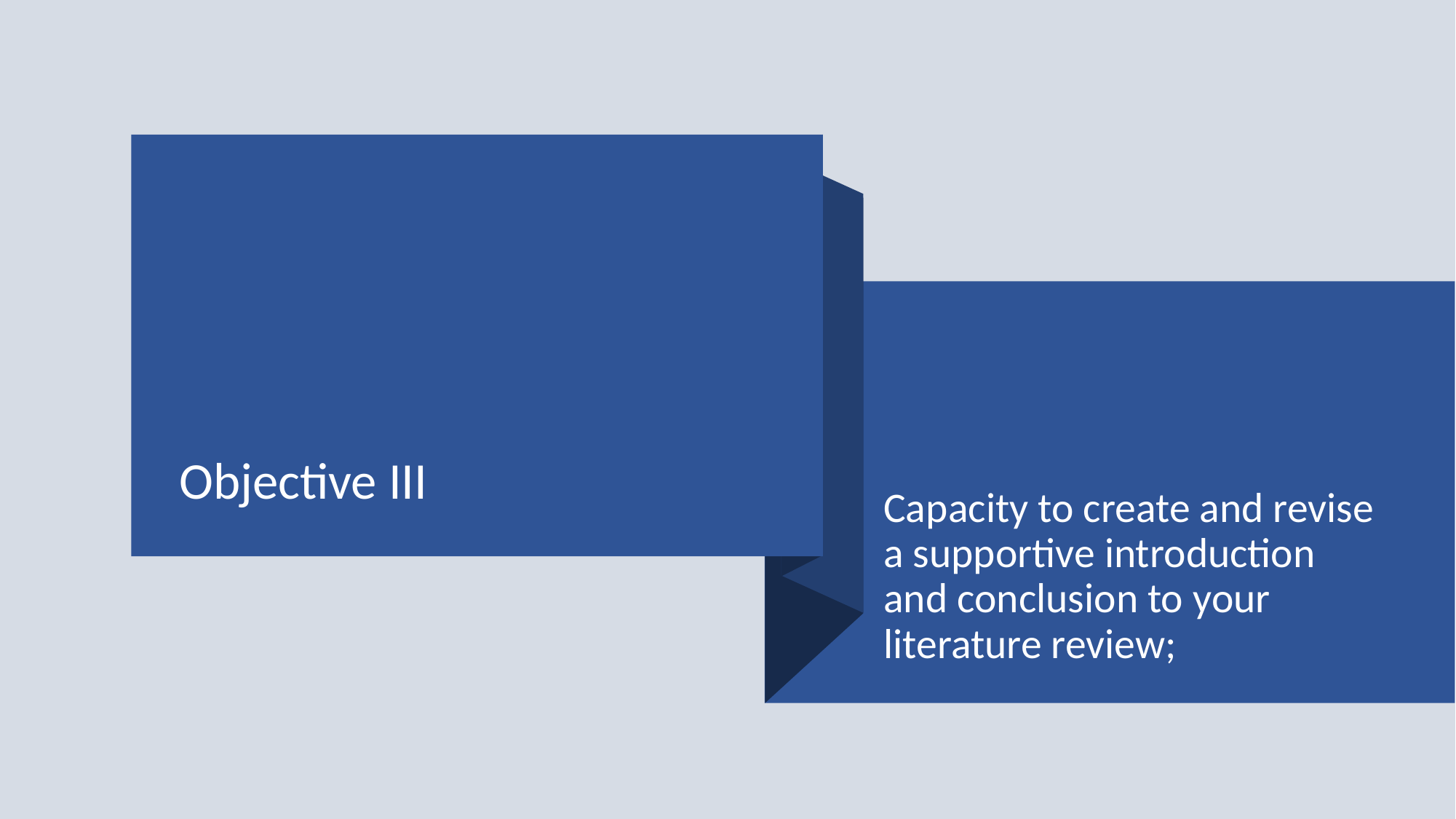

# Objective III

Capacity to create and revise a supportive introduction and conclusion to your literature review;